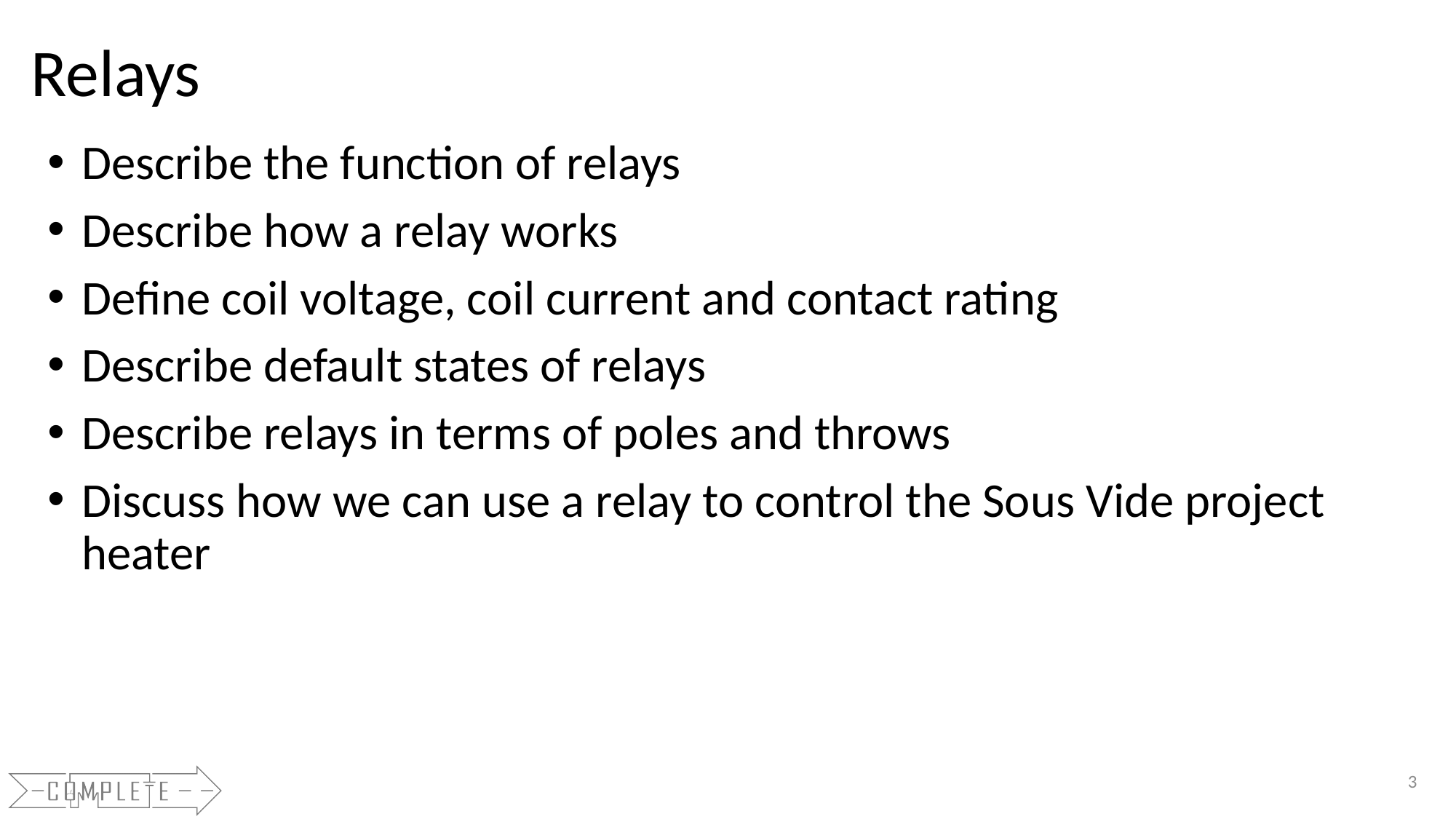

# Relays
Describe the function of relays
Describe how a relay works
Define coil voltage, coil current and contact rating
Describe default states of relays
Describe relays in terms of poles and throws
Discuss how we can use a relay to control the Sous Vide project heater

3